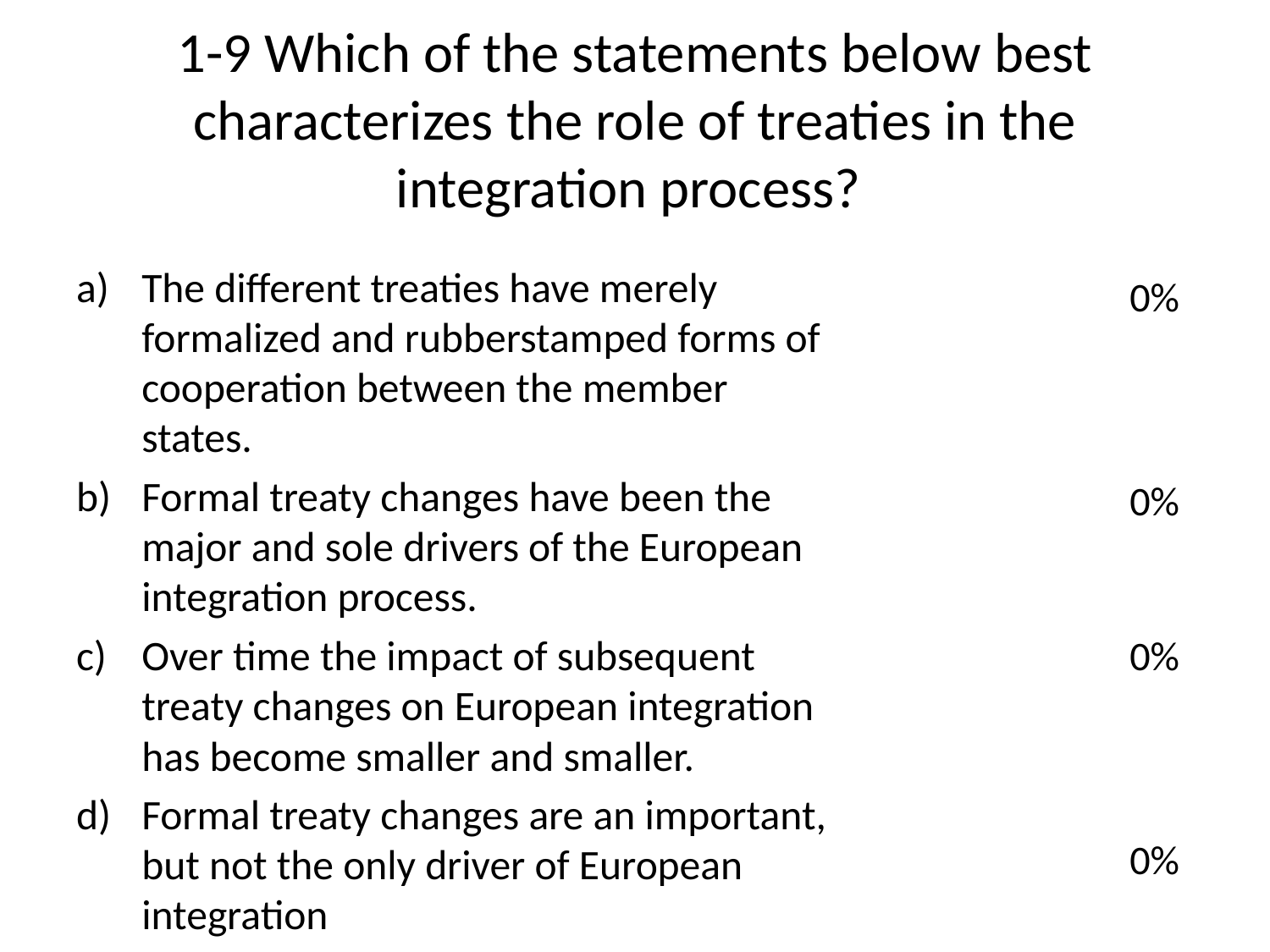

# 1-9 Which of the statements below best characterizes the role of treaties in the integration process?
The different treaties have merely formalized and rubberstamped forms of cooperation between the member states.
Formal treaty changes have been the major and sole drivers of the European integration process.
Over time the impact of subsequent treaty changes on European integration has become smaller and smaller.
Formal treaty changes are an important, but not the only driver of European integration
0%
0%
0%
0%